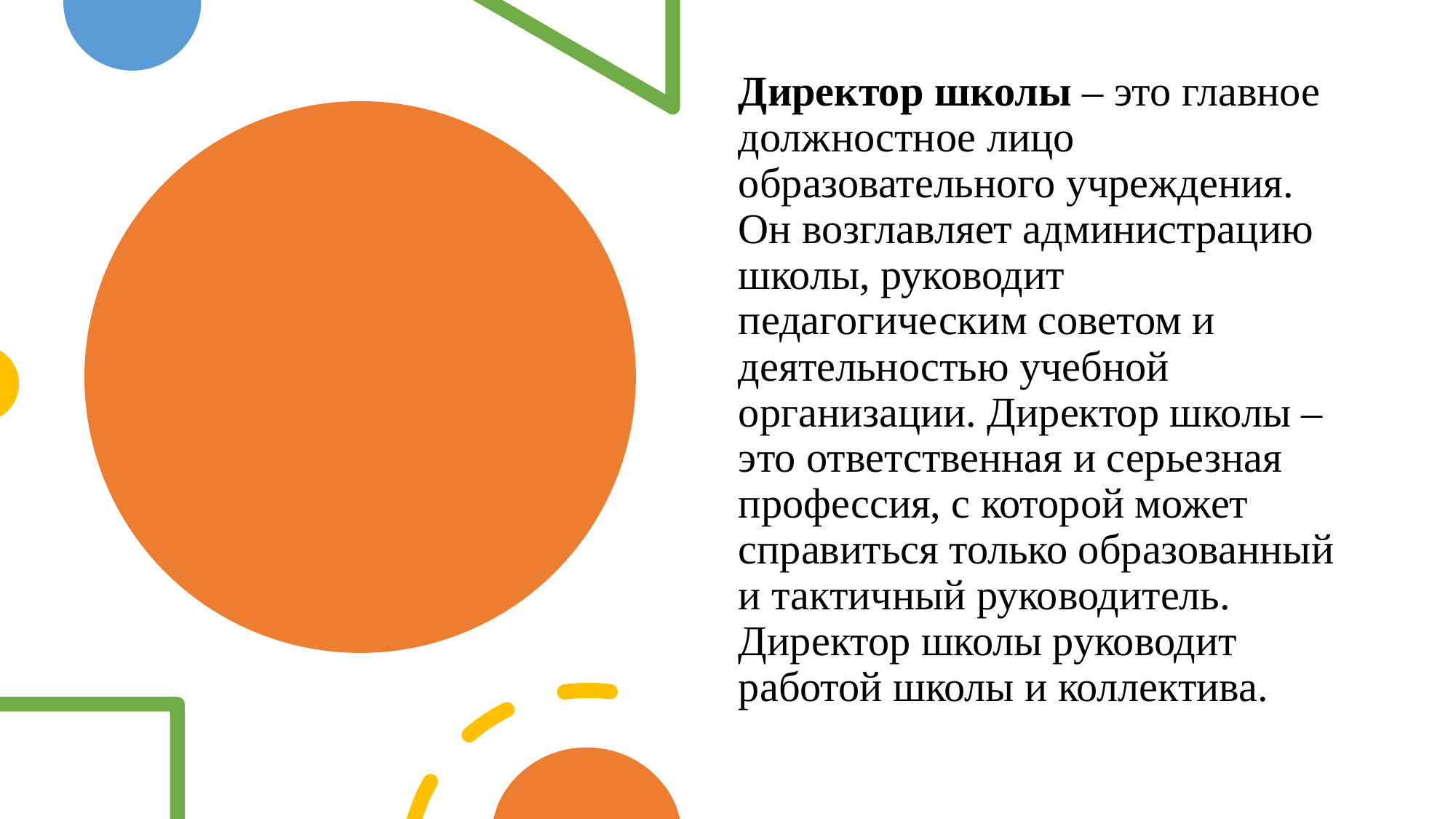

Директор школы – это главное должностное лицо образовательного учреждения. Он возглавляет администрацию школы, руководит педагогическим советом и деятельностью учебной организации. Директор школы – это ответственная и серьезная профессия, с которой может справиться только образованный и тактичный руководитель. Директор школы руководит работой школы и коллектива.